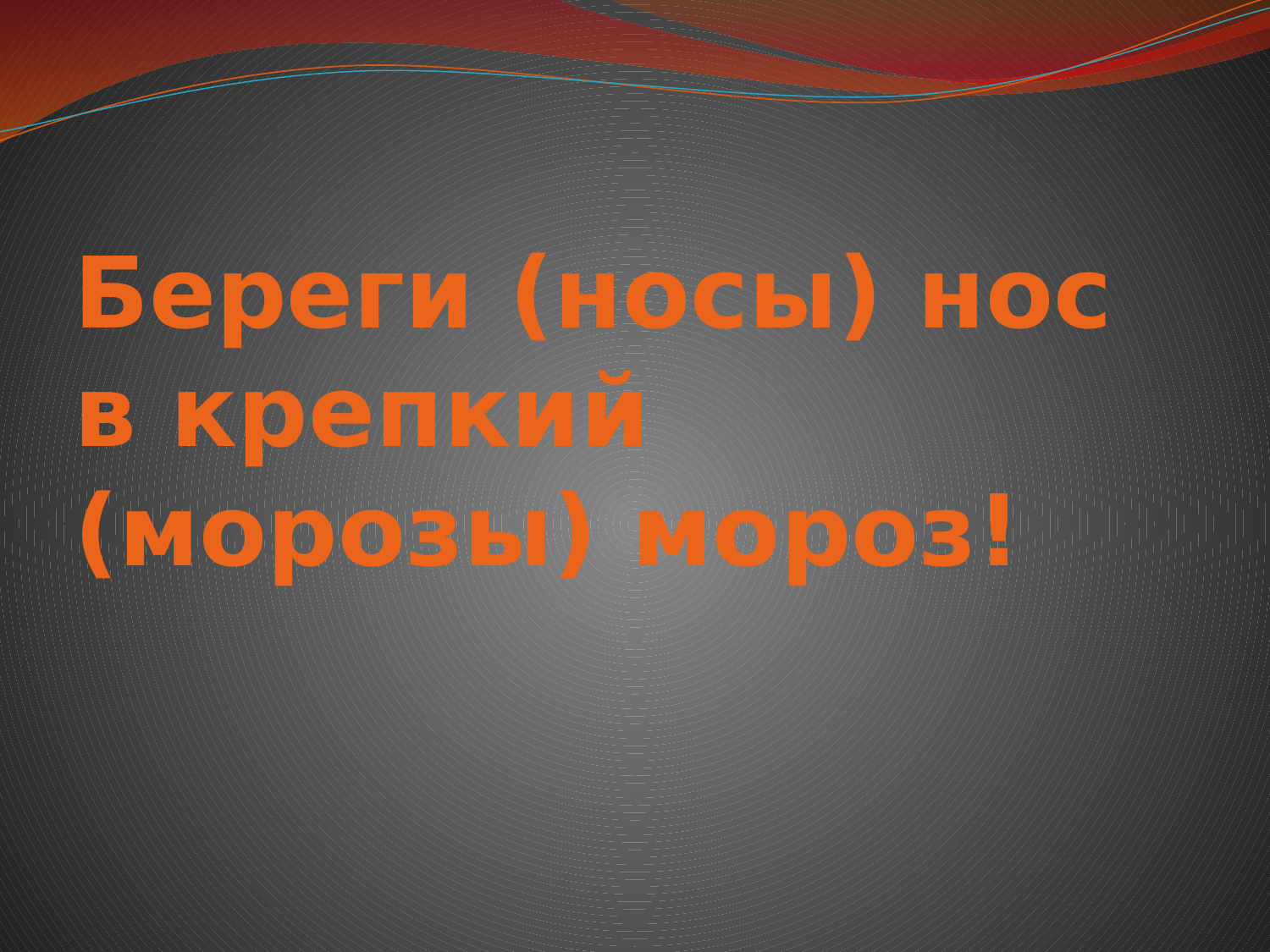

# Береги (носы) нос в крепкий (морозы) мороз!